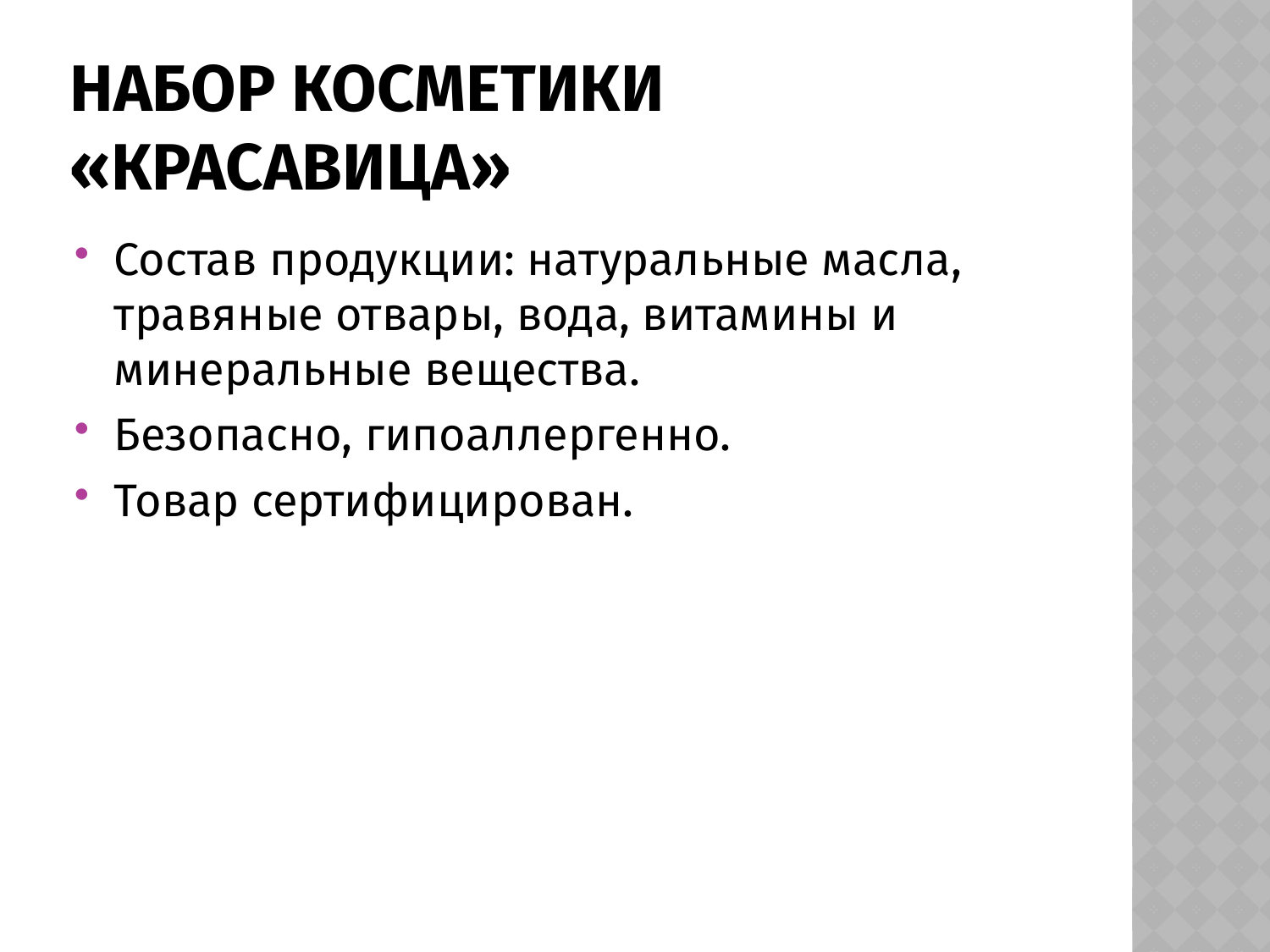

# Набор косметики «Красавица»
Состав продукции: натуральные масла, травяные отвары, вода, витамины и минеральные вещества.
Безопасно, гипоаллергенно.
Товар сертифицирован.